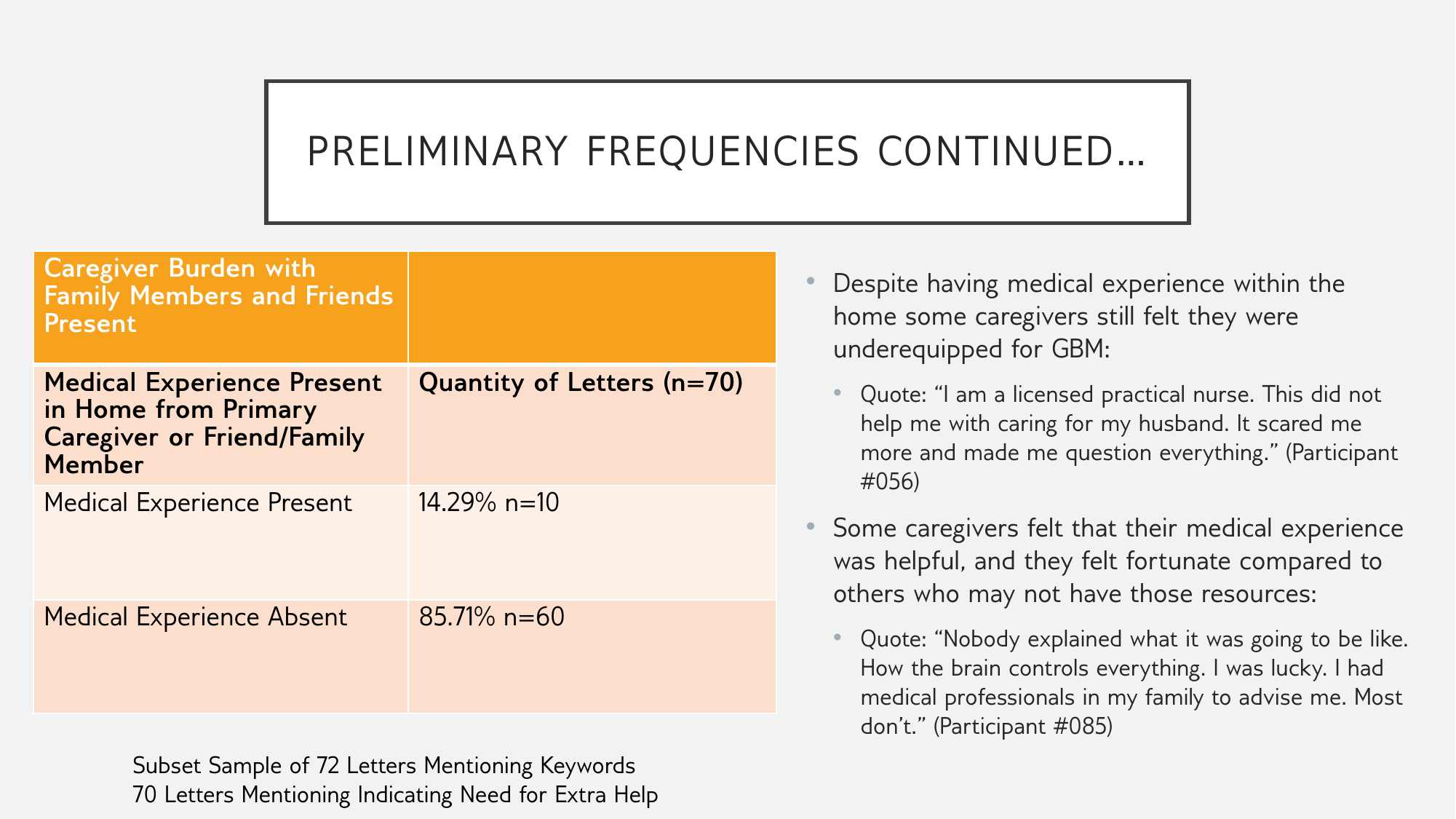

# Preliminary Frequencies Continued…
| Caregiver Burden with Family Members and Friends Present |  |
| --- | --- |
| Medical Experience Present in Home from Primary Caregiver or Friend/Family Member | Quantity of Letters (n=70) |
| Medical Experience Present | 14.29% n=10 |
| Medical Experience Absent | 85.71% n=60 |
Despite having medical experience within the home some caregivers still felt they were underequipped for GBM:
Quote: “I am a licensed practical nurse. This did not help me with caring for my husband. It scared me more and made me question everything.” (Participant #056)
Some caregivers felt that their medical experience was helpful, and they felt fortunate compared to others who may not have those resources:
Quote: “Nobody explained what it was going to be like. How the brain controls everything. I was lucky. I had medical professionals in my family to advise me. Most don’t.” (Participant #085)
Subset Sample of 72 Letters Mentioning Keywords
70 Letters Mentioning Indicating Need for Extra Help